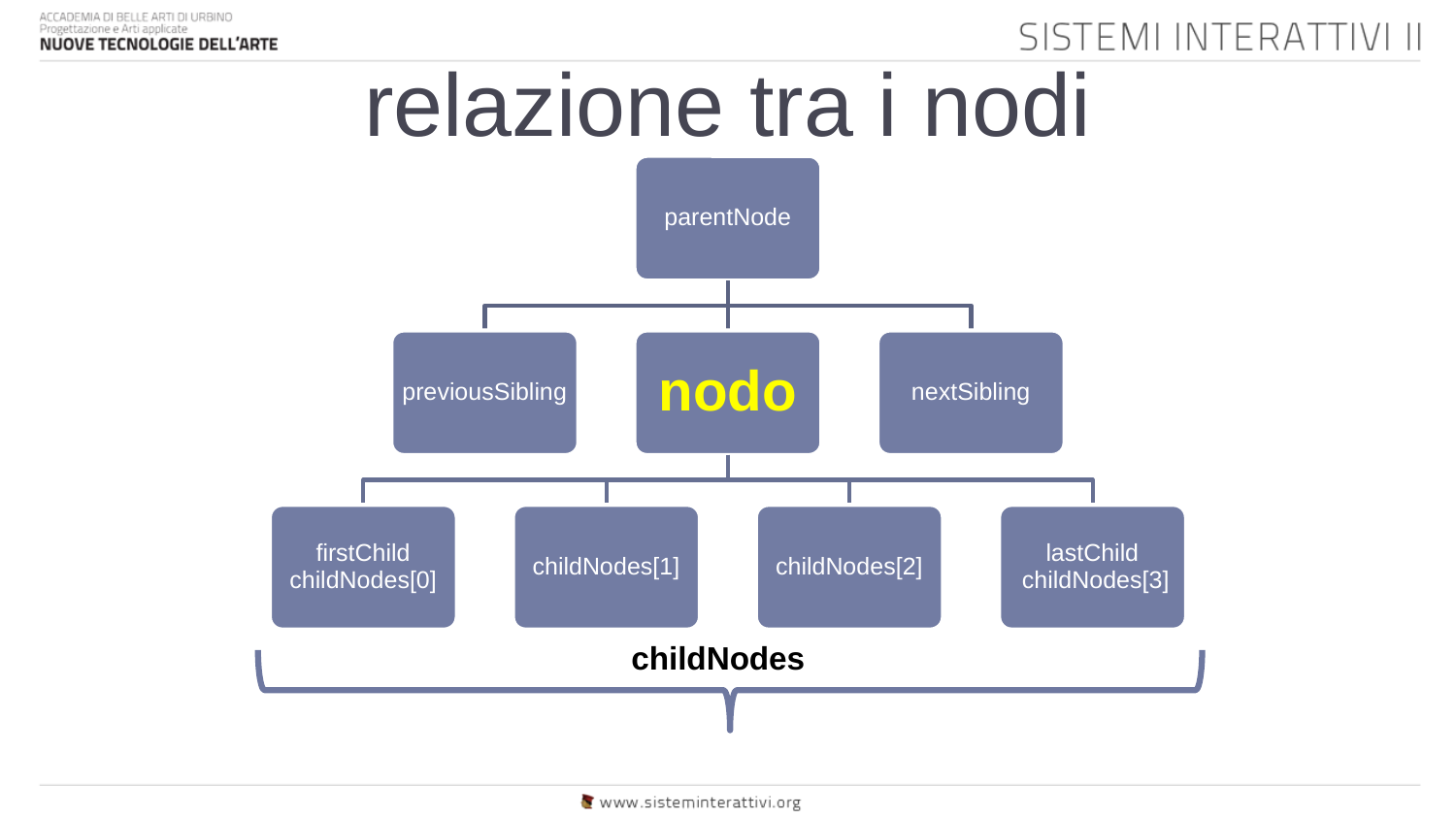

# relazione tra i nodi
parentNode
previousSibling
nodo
firstChild
childNodes[0]
childNodes[1]
childNodes[2]
lastChild
 childNodes[3]
nextSibling

childNodes